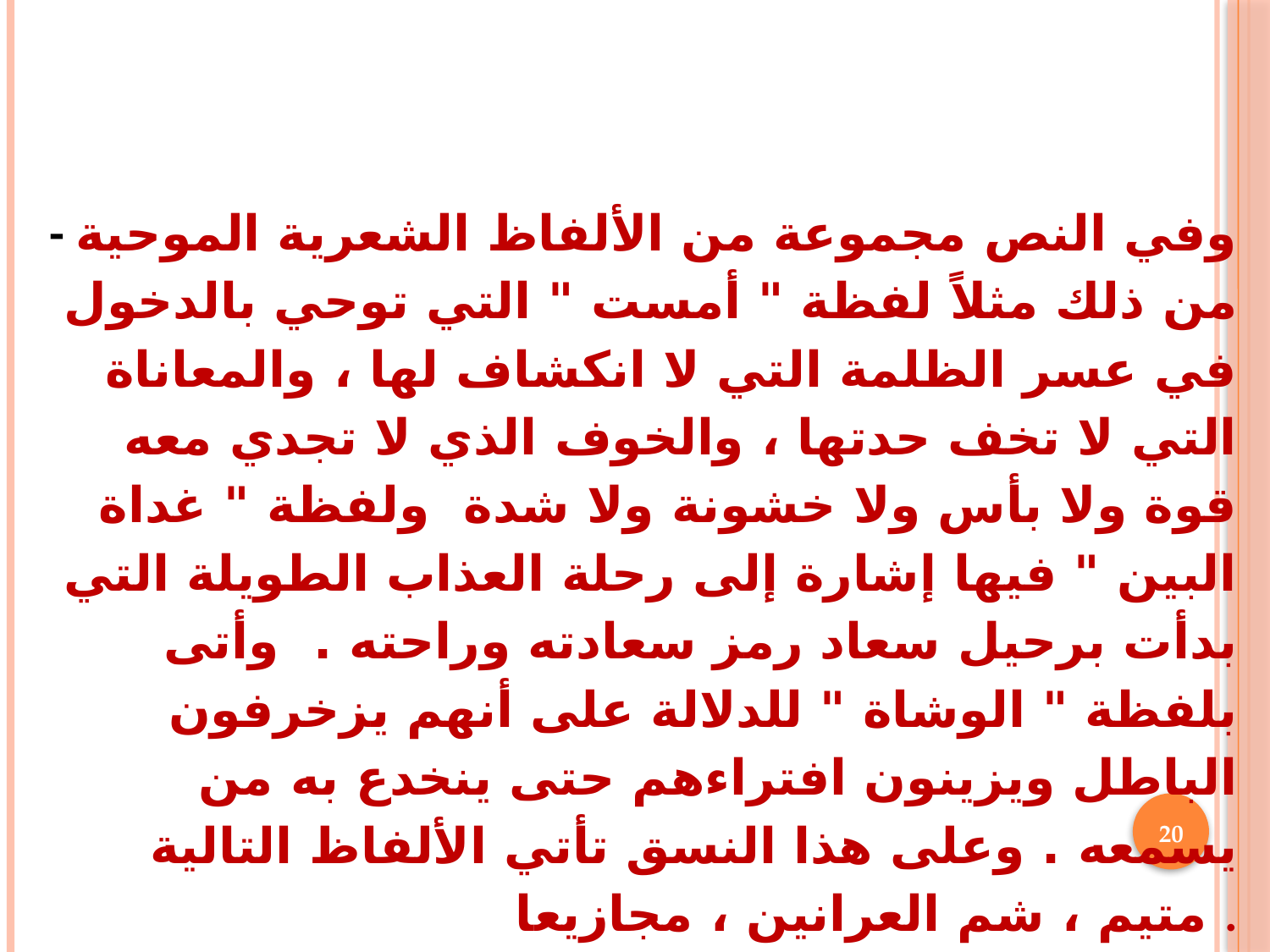

- وفي النص مجموعة من الألفاظ الشعرية الموحية من ذلك مثلاً لفظة " أمست " التي توحي بالدخول في عسر الظلمة التي لا انكشاف لها ، والمعاناة التي لا تخف حدتها ، والخوف الذي لا تجدي معه قوة ولا بأس ولا خشونة ولا شدة  ولفظة " غداة البين " فيها إشارة إلى رحلة العذاب الطويلة التي بدأت برحيل سعاد رمز سعادته وراحته .  وأتى بلفظة " الوشاة " للدلالة على أنهم يزخرفون الباطل ويزينون افتراءهم حتى ينخدع به من يسمعه . وعلى هذا النسق تأتي الألفاظ التالية متيم ، شم العرانين ، مجازيعا .
20